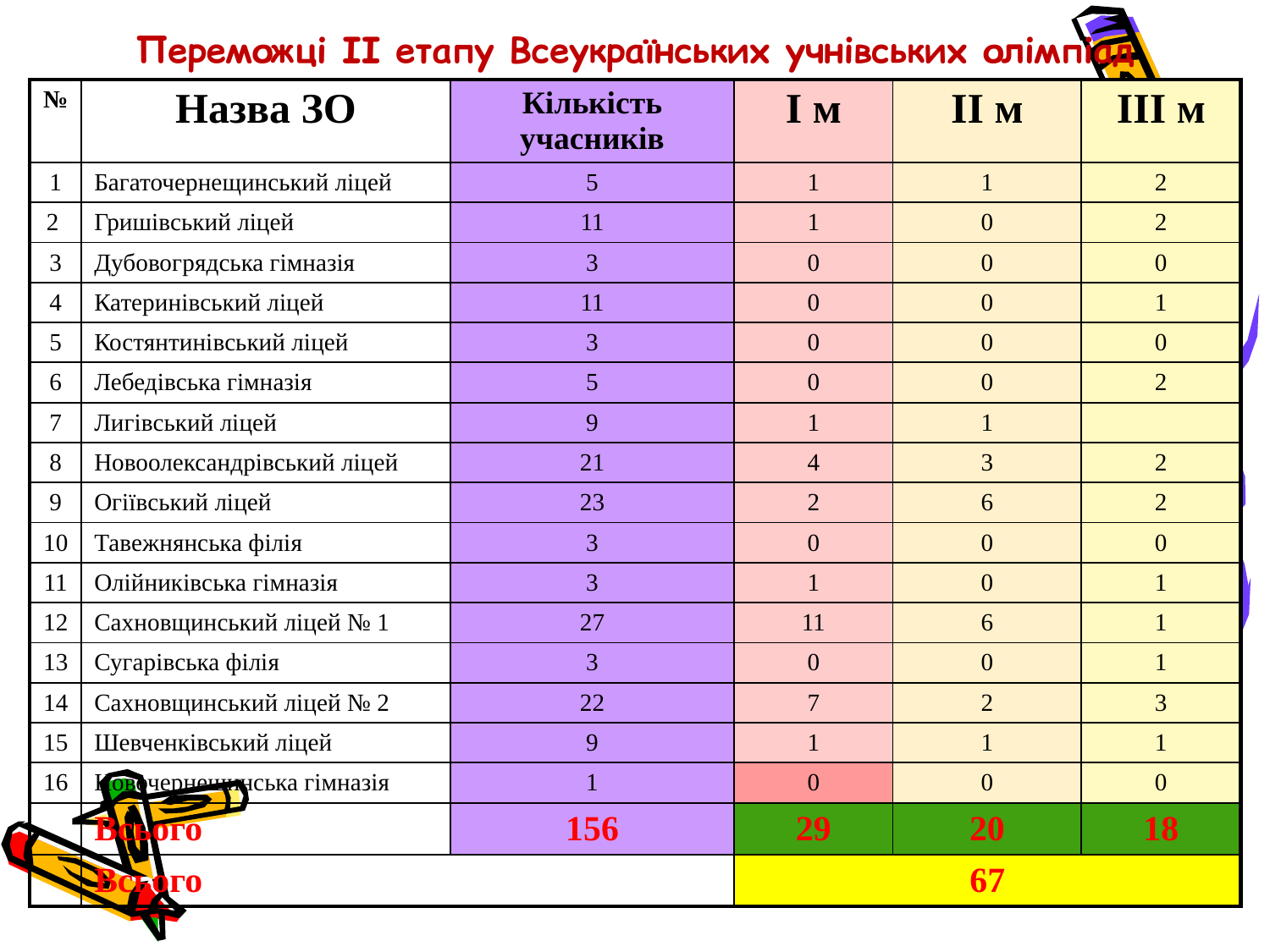

# Переможці ІІ етапу Всеукраїнських учнівських олімпіад
| № | Назва ЗО | Кількість учасників | І м | ІІ м | ІІІ м |
| --- | --- | --- | --- | --- | --- |
| 1 | Багаточернещинський ліцей | 5 | 1 | 1 | 2 |
| 2 | Гришівський ліцей | 11 | 1 | 0 | 2 |
| 3 | Дубовогрядська гімназія | 3 | 0 | 0 | 0 |
| 4 | Катеринівський ліцей | 11 | 0 | 0 | 1 |
| 5 | Костянтинівський ліцей | 3 | 0 | 0 | 0 |
| 6 | Лебедівська гімназія | 5 | 0 | 0 | 2 |
| 7 | Лигівський ліцей | 9 | 1 | 1 |  |
| 8 | Новоолександрівський ліцей | 21 | 4 | 3 | 2 |
| 9 | Огіївський ліцей | 23 | 2 | 6 | 2 |
| 10 | Тавежнянська філія | 3 | 0 | 0 | 0 |
| 11 | Олійниківська гімназія | 3 | 1 | 0 | 1 |
| 12 | Сахновщинський ліцей № 1 | 27 | 11 | 6 | 1 |
| 13 | Сугарівська філія | 3 | 0 | 0 | 1 |
| 14 | Сахновщинський ліцей № 2 | 22 | 7 | 2 | 3 |
| 15 | Шевченківський ліцей | 9 | 1 | 1 | 1 |
| 16 | Новочернещинська гімназія | 1 | 0 | 0 | 0 |
|  | Всього | 156 | 29 | 20 | 18 |
|  | Всього |  | 67 |  |  |